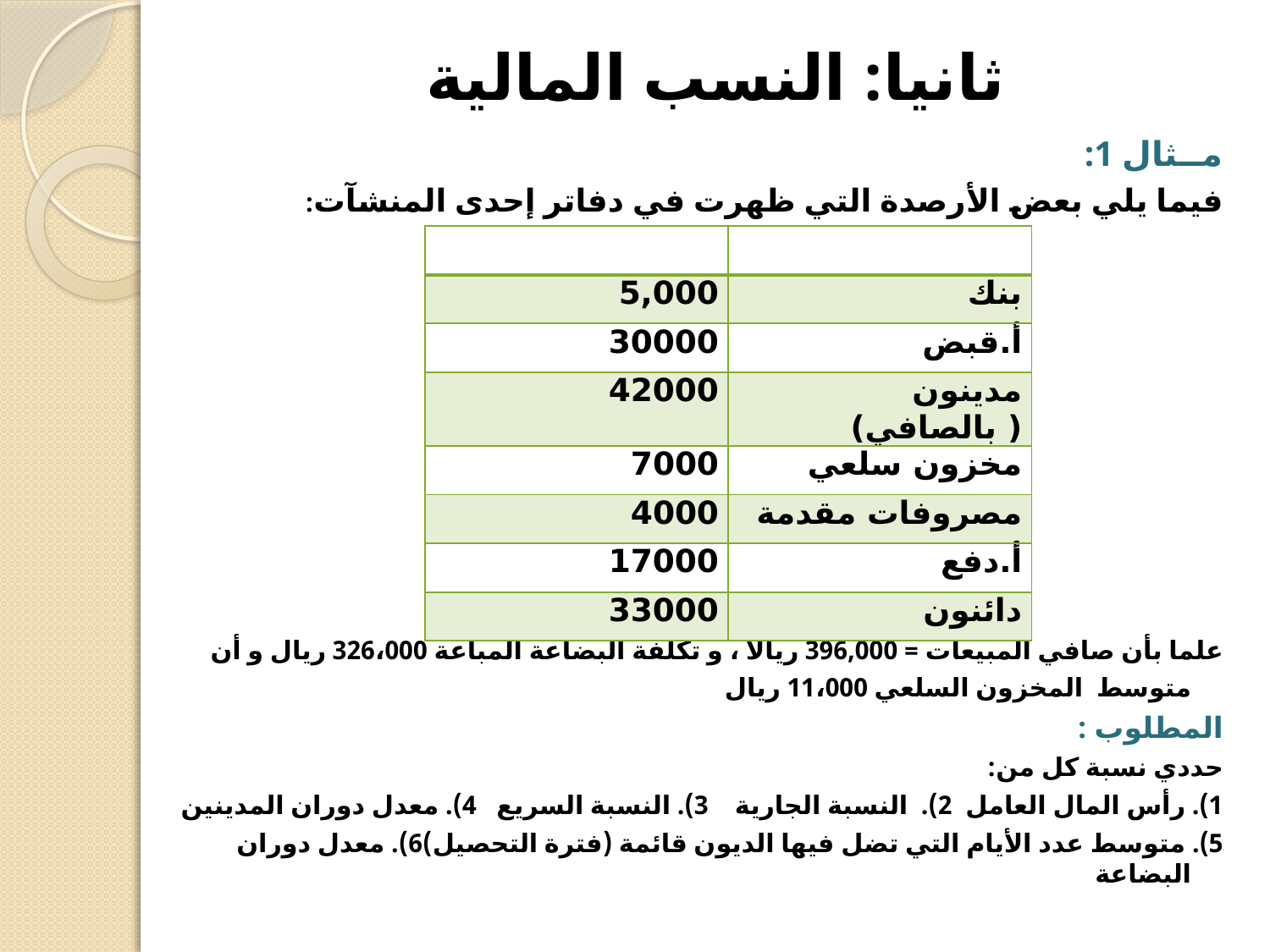

# ثانيا: النسب المالية
مــثال 1:
فيما يلي بعض الأرصدة التي ظهرت في دفاتر إحدى المنشآت:

علما بأن صافي المبيعات = 396,000 ريالا ، و تكلفة البضاعة المباعة 326،000 ريال و أن متوسط  المخزون السلعي 11،000 ريال
المطلوب :
حددي نسبة كل من:
1). رأس المال العامل  2).  النسبة الجارية    3). النسبة السريع   4). معدل دوران المدينين
5). متوسط عدد الأيام التي تضل فيها الديون قائمة (فترة التحصيل)6). معدل دوران البضاعة
|  |  |
| --- | --- |
| 5,000 | بنك |
| 30000 | أ.قبض |
| 42000 | مدينون ( بالصافي) |
| 7000 | مخزون سلعي |
| 4000 | مصروفات مقدمة |
| 17000 | أ.دفع |
| 33000 | دائنون |